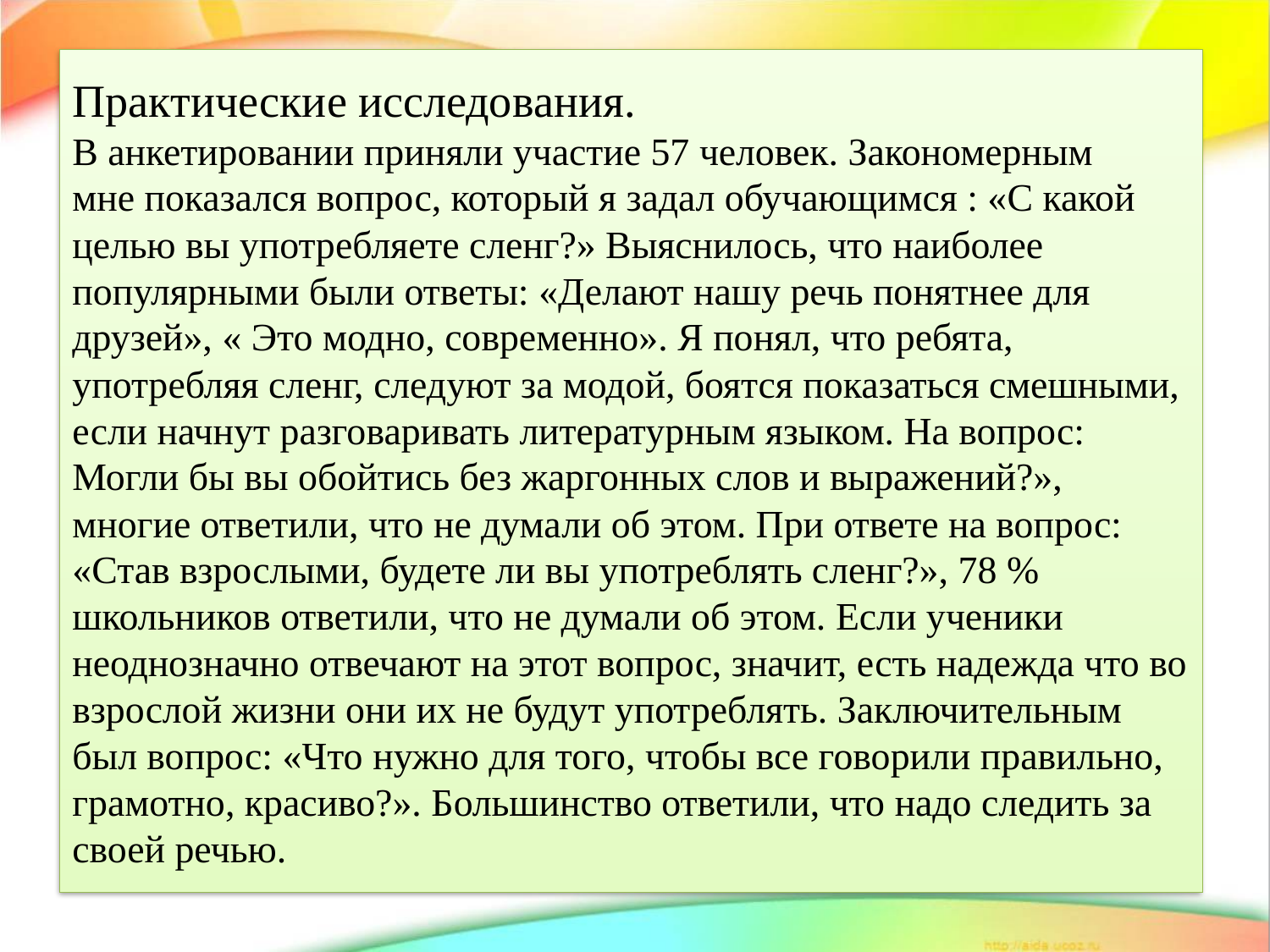

# Практические исследования. В анкетировании приняли участие 57 человек. Закономерным мне показался вопрос, который я задал обучающимся : «С какой целью вы употребляете сленг?» Выяснилось, что наиболее популярными были ответы: «Делают нашу речь понятнее для друзей», « Это модно, современно». Я понял, что ребята, употребляя сленг, следуют за модой, боятся показаться смешными, если начнут разговаривать литературным языком. На вопрос: Могли бы вы обойтись без жаргонных слов и выражений?», многие ответили, что не думали об этом. При ответе на вопрос: «Став взрослыми, будете ли вы употреблять сленг?», 78 % школьников ответили, что не думали об этом. Если ученики неоднозначно отвечают на этот вопрос, значит, есть надежда что во взрослой жизни они их не будут употреблять. Заключительным был вопрос: «Что нужно для того, чтобы все говорили правильно, грамотно, красиво?». Большинство ответили, что надо следить за своей речью.